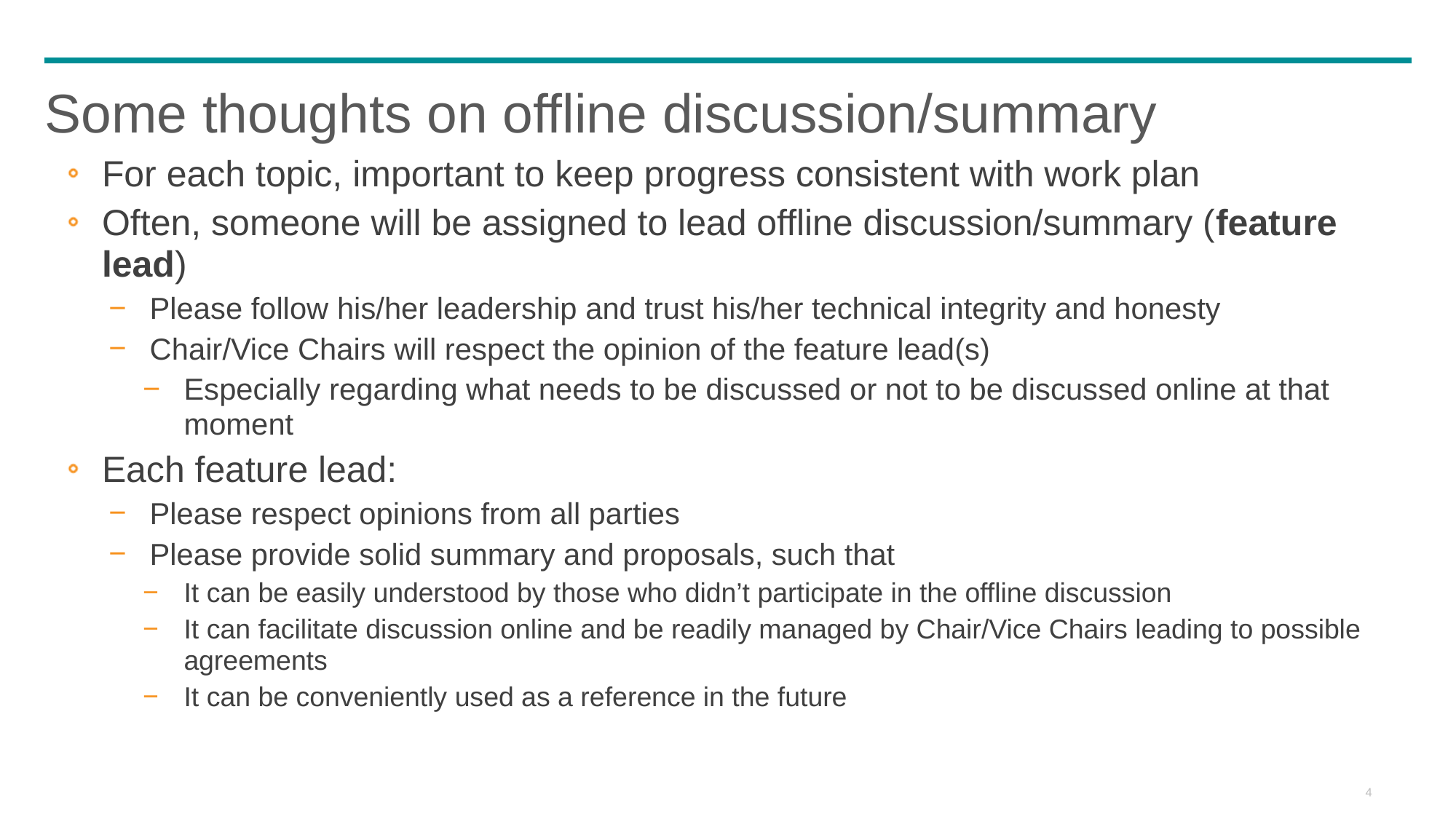

# Some thoughts on offline discussion/summary
For each topic, important to keep progress consistent with work plan
Often, someone will be assigned to lead offline discussion/summary (feature lead)
Please follow his/her leadership and trust his/her technical integrity and honesty
Chair/Vice Chairs will respect the opinion of the feature lead(s)
Especially regarding what needs to be discussed or not to be discussed online at that moment
Each feature lead:
Please respect opinions from all parties
Please provide solid summary and proposals, such that
It can be easily understood by those who didn’t participate in the offline discussion
It can facilitate discussion online and be readily managed by Chair/Vice Chairs leading to possible agreements
It can be conveniently used as a reference in the future